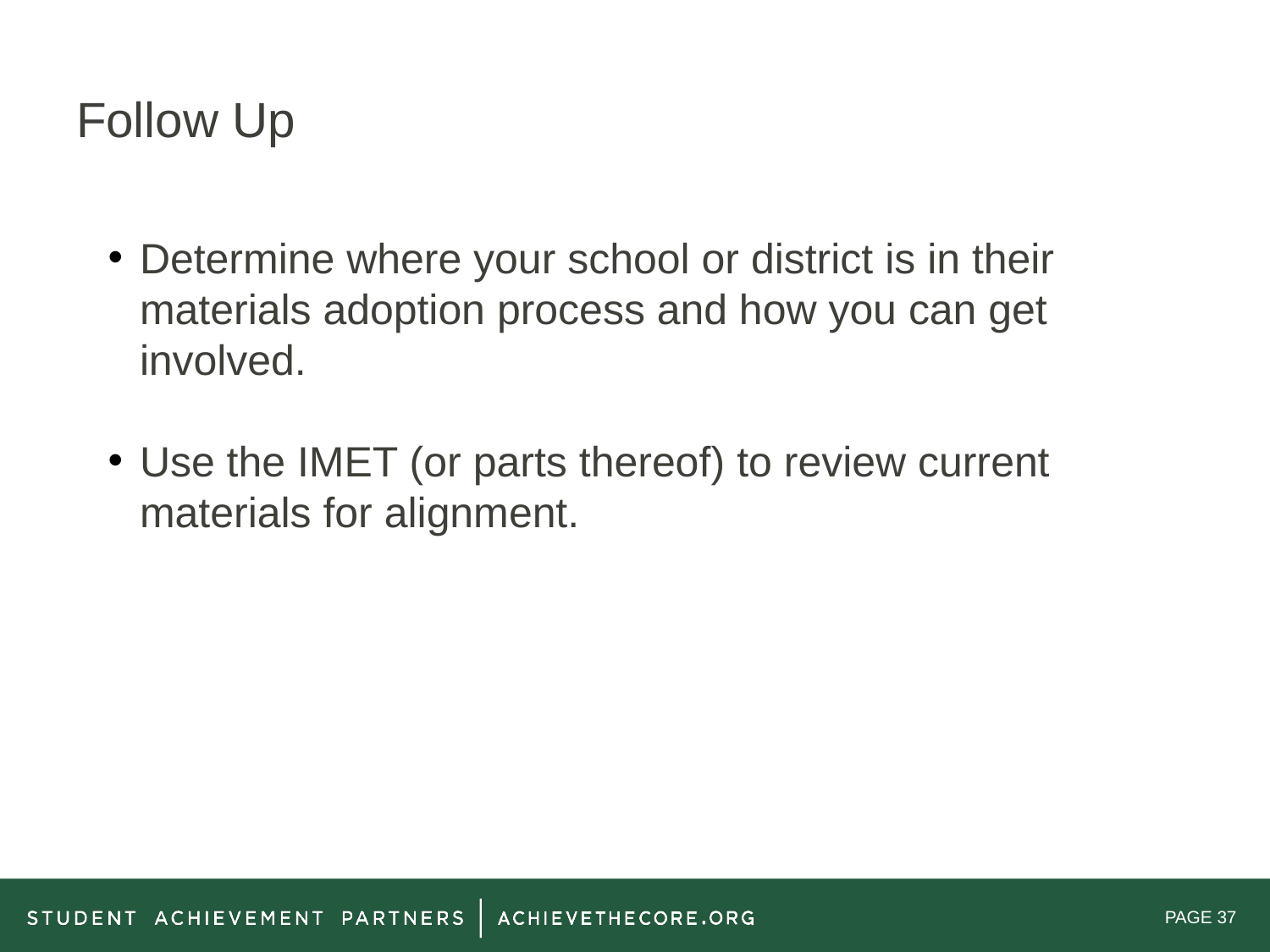

# Follow Up
Determine where your school or district is in their materials adoption process and how you can get involved.

Use the IMET (or parts thereof) to review current materials for alignment.